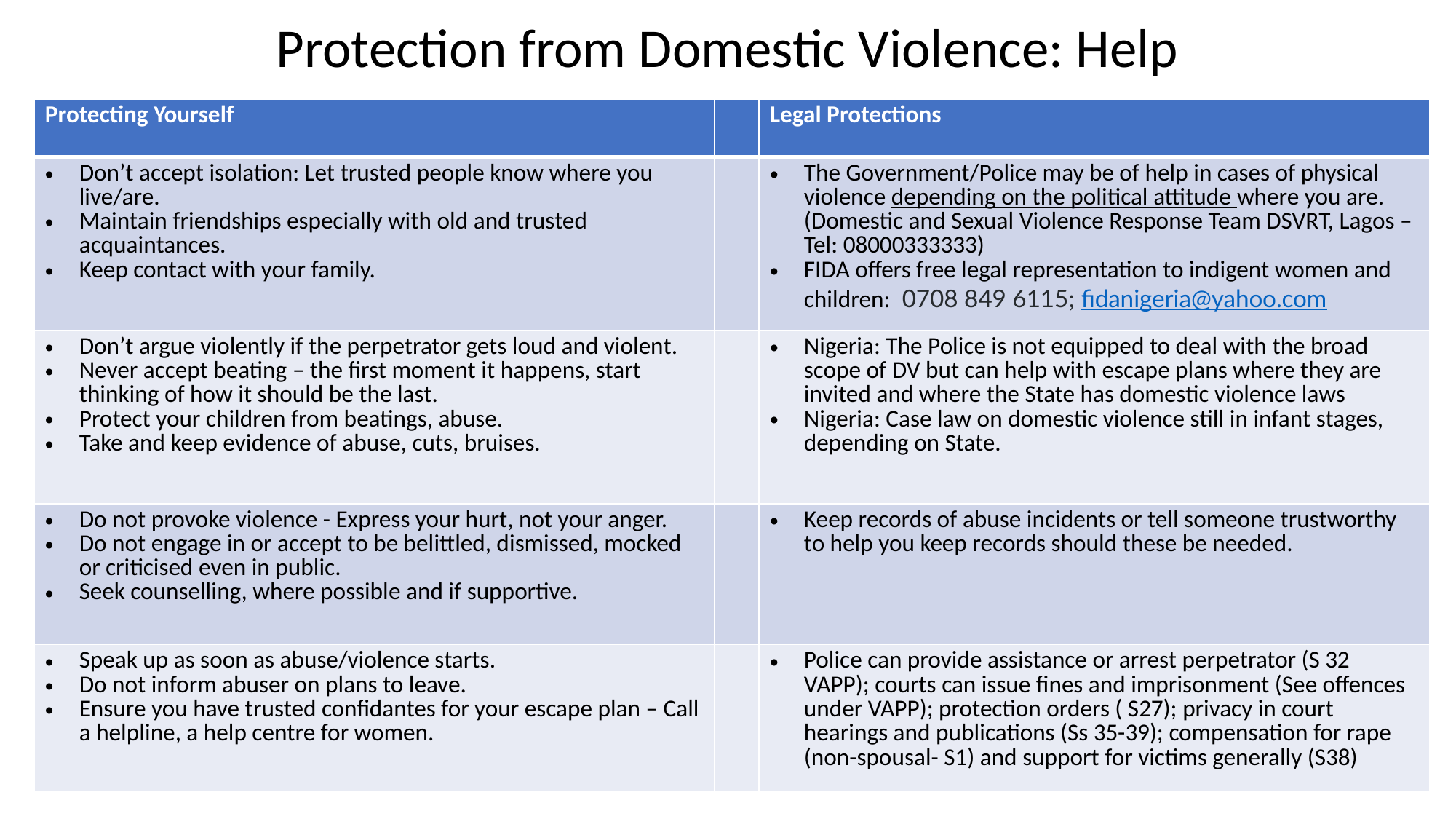

# Protection from Domestic Violence: Help
| Protecting Yourself |  | Legal Protections |
| --- | --- | --- |
| Don’t accept isolation: Let trusted people know where you live/are. Maintain friendships especially with old and trusted acquaintances. Keep contact with your family. |  | The Government/Police may be of help in cases of physical violence depending on the political attitude where you are. (Domestic and Sexual Violence Response Team DSVRT, Lagos – Tel: 08000333333) FIDA offers free legal representation to indigent women and children:  0708 849 6115; fidanigeria@yahoo.com |
| Don’t argue violently if the perpetrator gets loud and violent. Never accept beating – the first moment it happens, start thinking of how it should be the last. Protect your children from beatings, abuse. Take and keep evidence of abuse, cuts, bruises. |  | Nigeria: The Police is not equipped to deal with the broad scope of DV but can help with escape plans where they are invited and where the State has domestic violence laws Nigeria: Case law on domestic violence still in infant stages, depending on State. |
| Do not provoke violence - Express your hurt, not your anger. Do not engage in or accept to be belittled, dismissed, mocked or criticised even in public. Seek counselling, where possible and if supportive. |  | Keep records of abuse incidents or tell someone trustworthy to help you keep records should these be needed. |
| Speak up as soon as abuse/violence starts. Do not inform abuser on plans to leave. Ensure you have trusted confidantes for your escape plan – Call a helpline, a help centre for women. |  | Police can provide assistance or arrest perpetrator (S 32 VAPP); courts can issue fines and imprisonment (See offences under VAPP); protection orders ( S27); privacy in court hearings and publications (Ss 35-39); compensation for rape (non-spousal- S1) and support for victims generally (S38) |
Elimma C Ezeani Domestic Violence
10